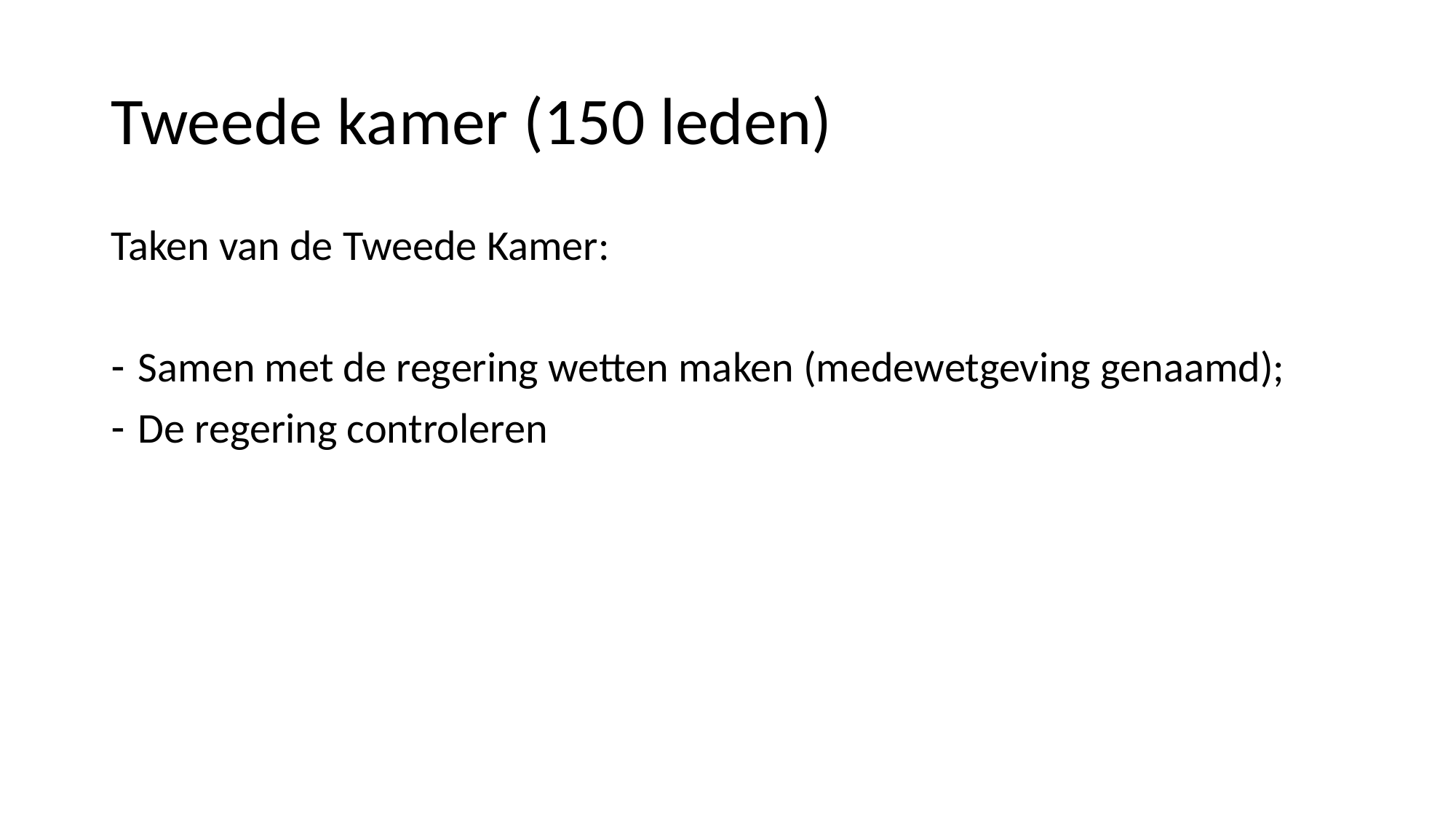

# Tweede kamer (150 leden)
Taken van de Tweede Kamer:

Samen met de regering wetten maken (medewetgeving genaamd);
De regering controleren